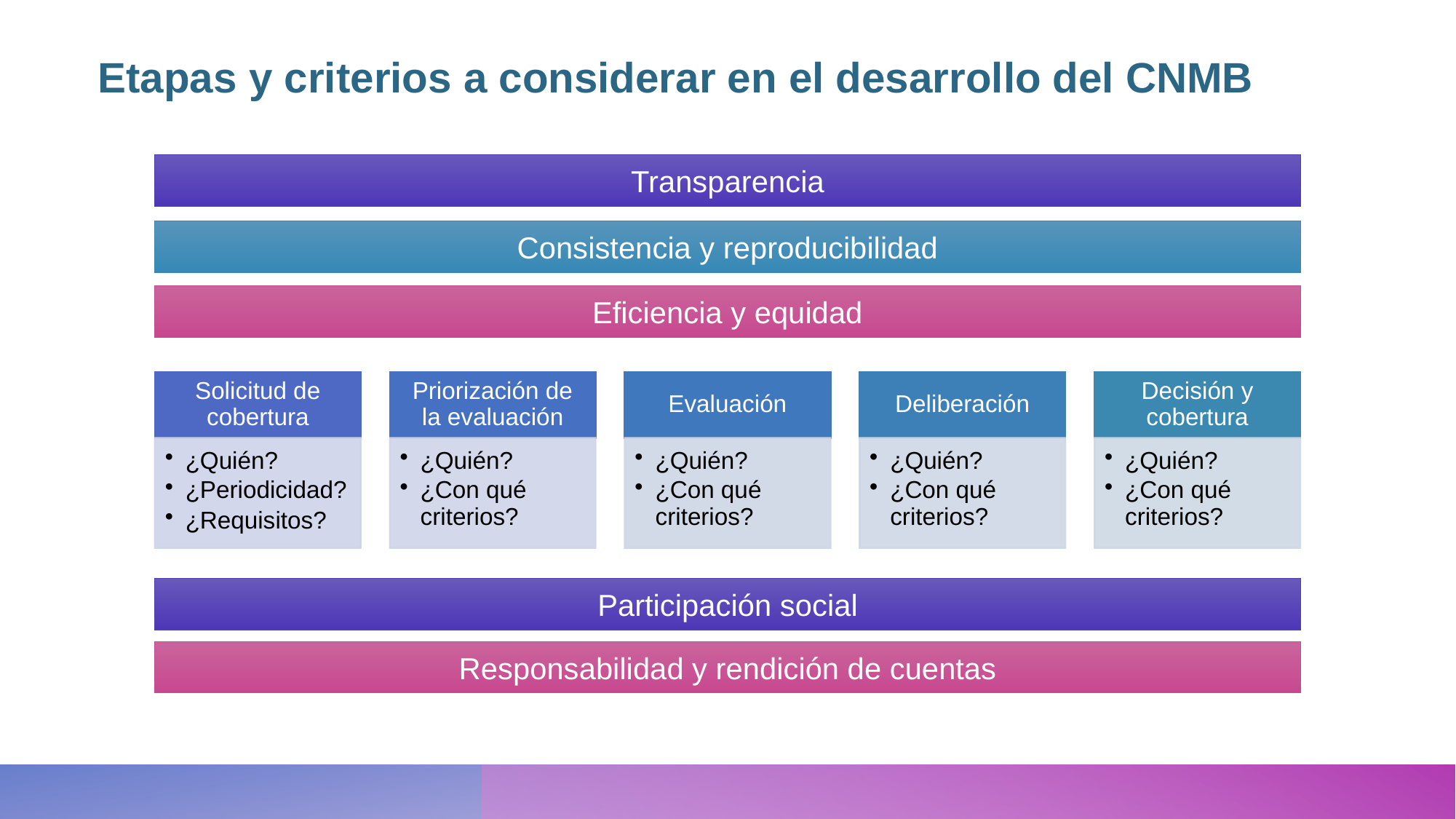

# Etapas y criterios a considerar en el desarrollo del CNMB
Solicitud de cobertura
¿Quién?
¿Periodicidad?
¿Requisitos?
Priorización de la evaluación
¿Quién?
¿Con qué criterios?
Evaluación
¿Quién?
¿Con qué criterios?
Deliberación
¿Quién?
¿Con qué criterios?
Decisión y cobertura
¿Quién?
¿Con qué criterios?
Transparencia
Consistencia y reproducibilidad
Eficiencia y equidad
Participación social
Responsabilidad y rendición de cuentas